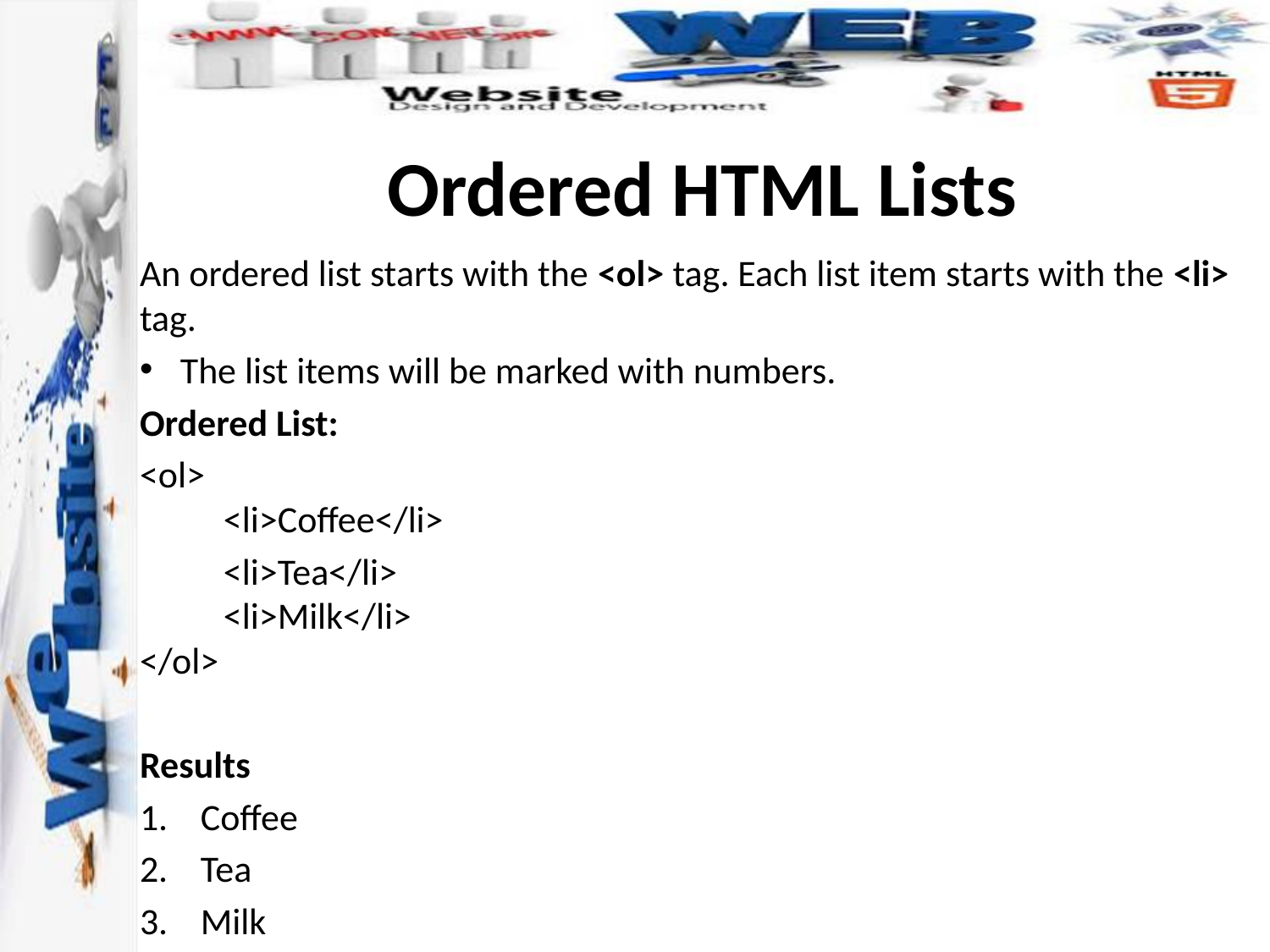

# Ordered HTML Lists
An ordered list starts with the <ol> tag. Each list item starts with the <li> tag.
The list items will be marked with numbers.
Ordered List:
<ol>
  	<li>Coffee</li>
	<li>Tea</li>
  	<li>Milk</li>
</ol>

Results
Coffee
Tea
Milk